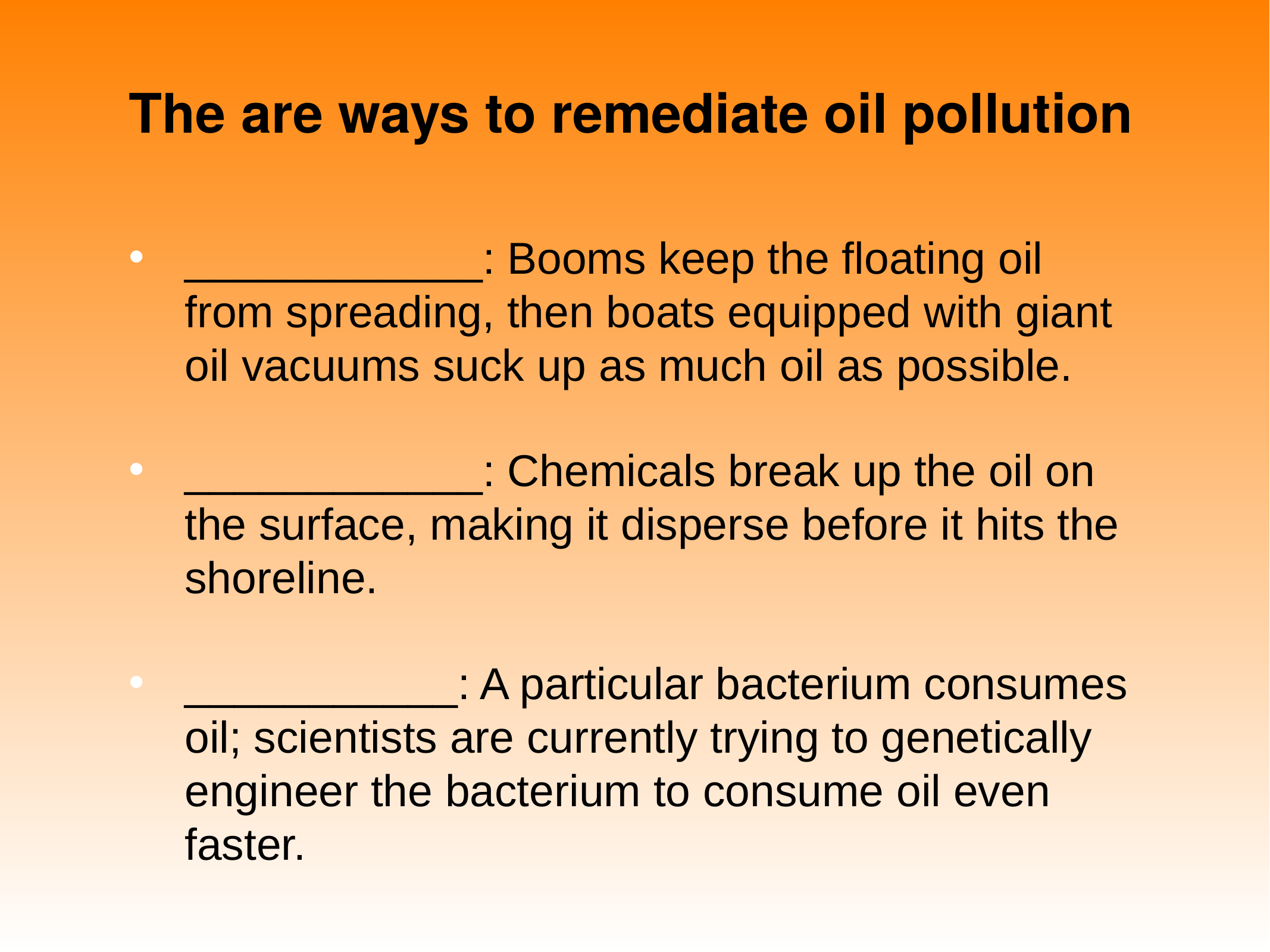

# The are ways to remediate oil pollution
____________: Booms keep the floating oil from spreading, then boats equipped with giant oil vacuums suck up as much oil as possible.
____________: Chemicals break up the oil on the surface, making it disperse before it hits the shoreline.
___________: A particular bacterium consumes oil; scientists are currently trying to genetically engineer the bacterium to consume oil even faster.